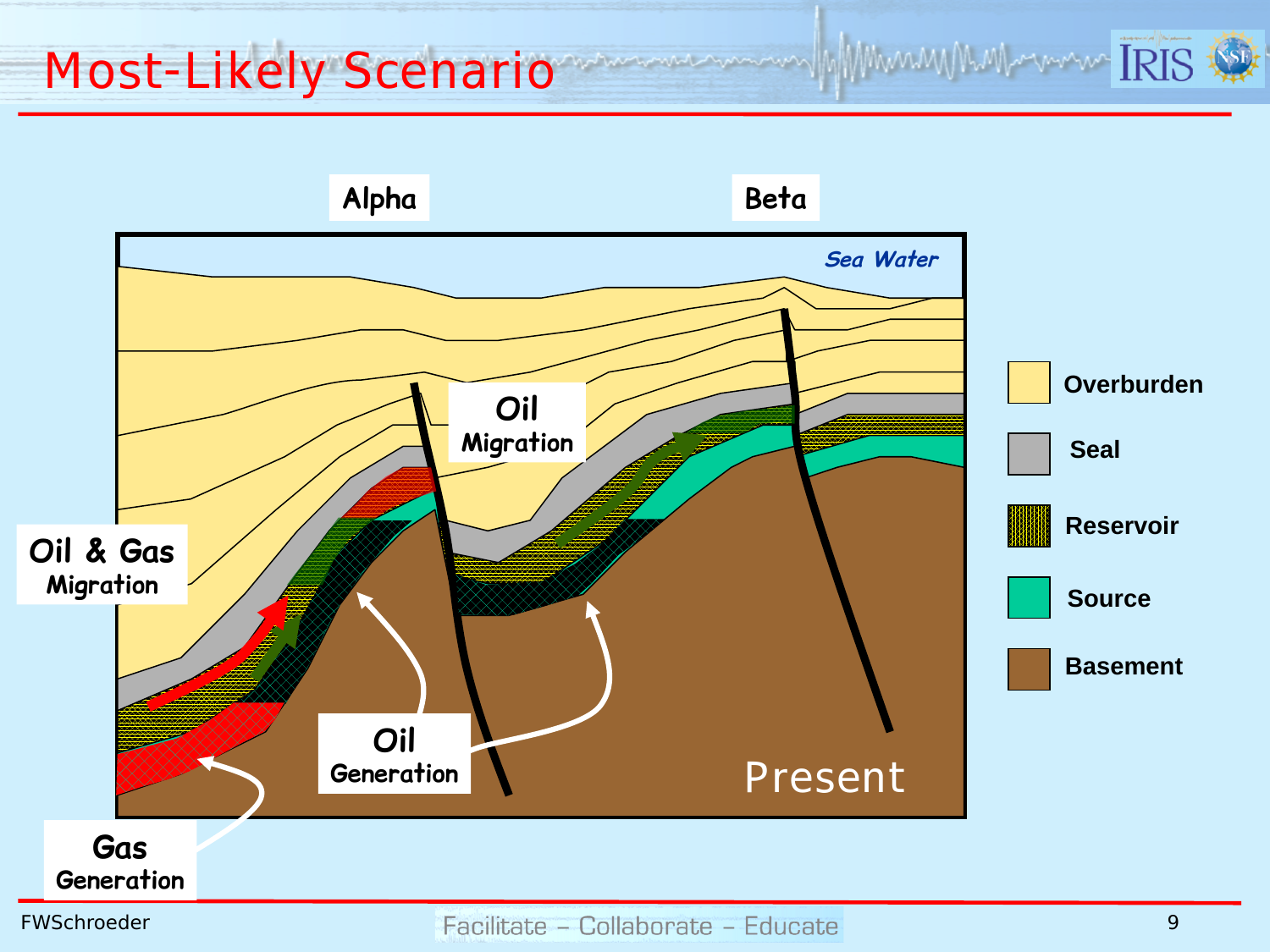

# Most-Likely Scenario
Alpha
Beta

Overburden

Seal

Reservoir

Source

Basement

Present
Sea Water
Oil
Migration

Oil & Gas
Migration

Oil
Generation

Gas
Generation